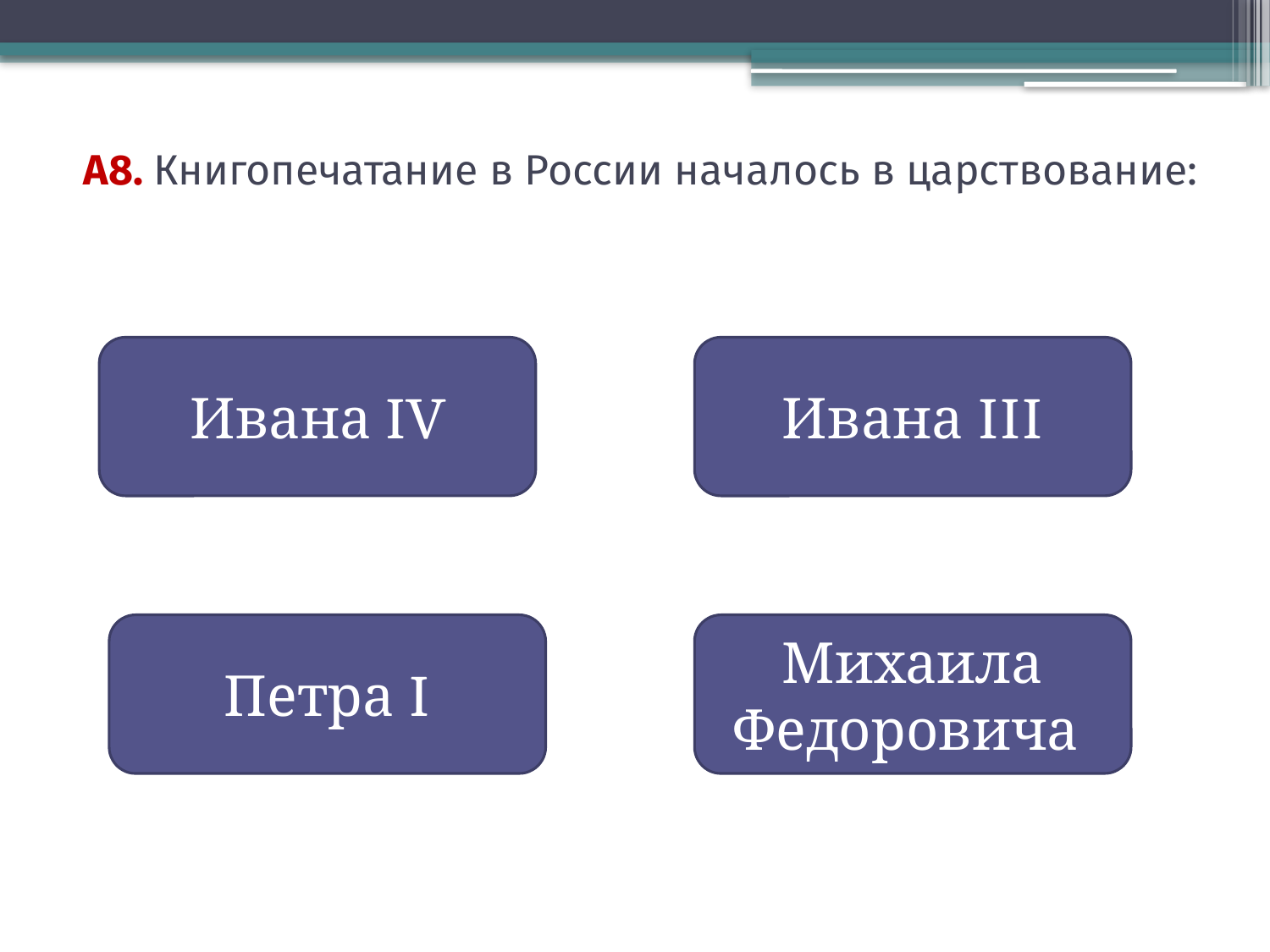

# А8. Книгопечатание в России началось в царствование:
Ивана IV
Ивана III
Петра I
Михаила Федоровича